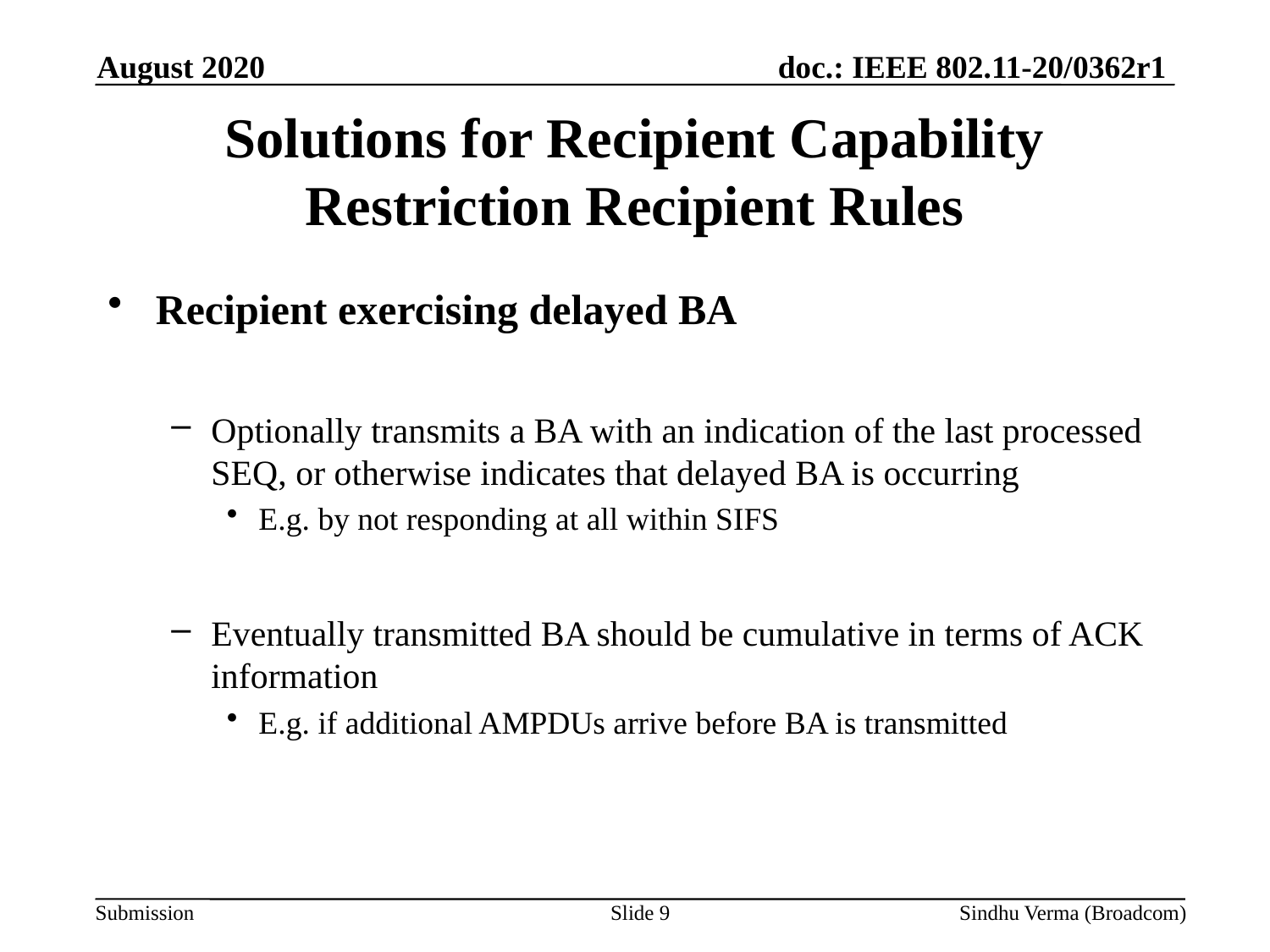

August 2020
# Solutions for Recipient Capability Restriction Recipient Rules
Recipient exercising delayed BA

Optionally transmits a BA with an indication of the last processed SEQ, or otherwise indicates that delayed BA is occurring
E.g. by not responding at all within SIFS

Eventually transmitted BA should be cumulative in terms of ACK information
E.g. if additional AMPDUs arrive before BA is transmitted
Slide 9
Sindhu Verma (Broadcom)